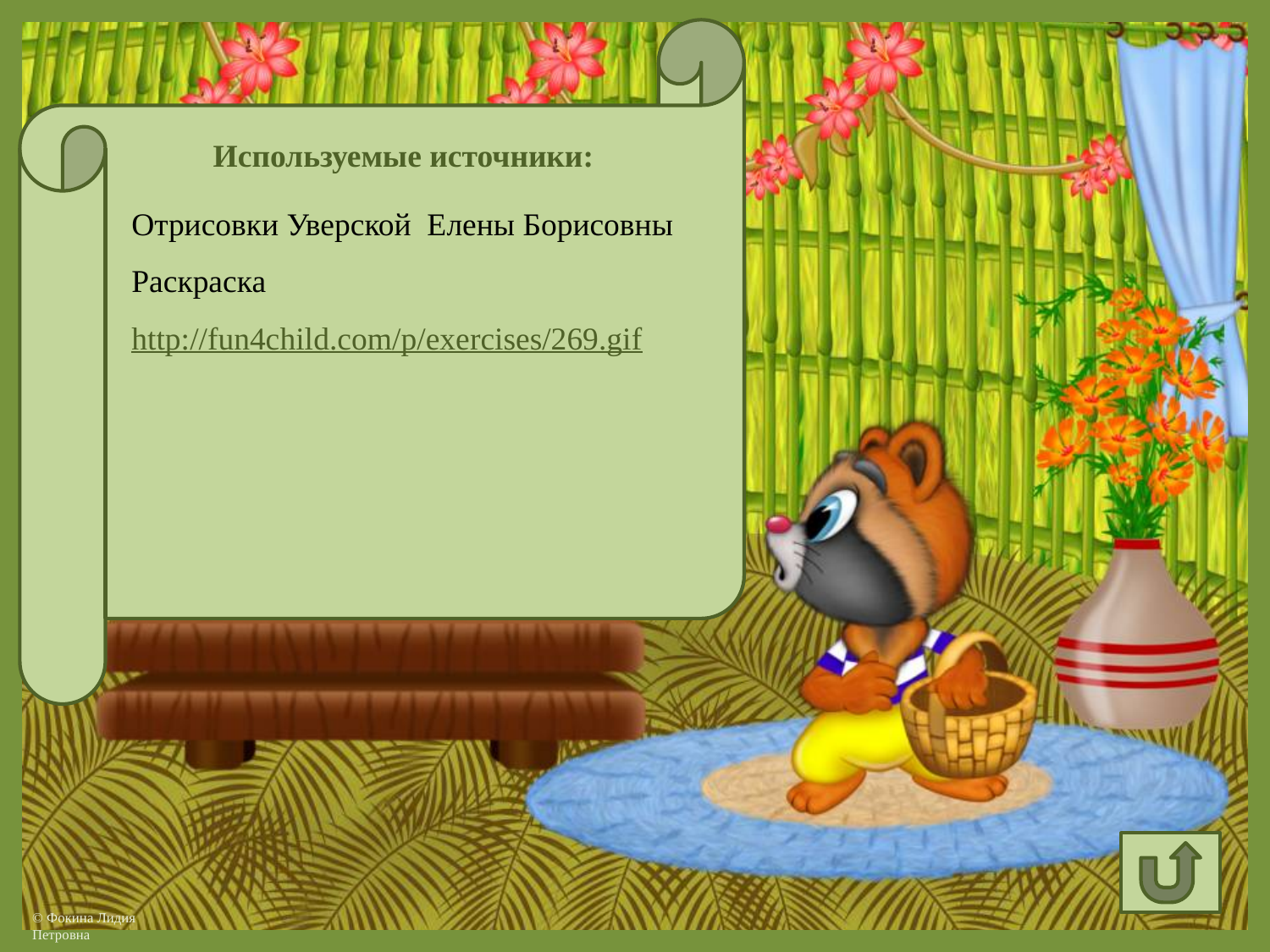

Используемые источники:
Отрисовки Уверской  Елены Борисовны
Раскраска http://fun4child.com/p/exercises/269.gif